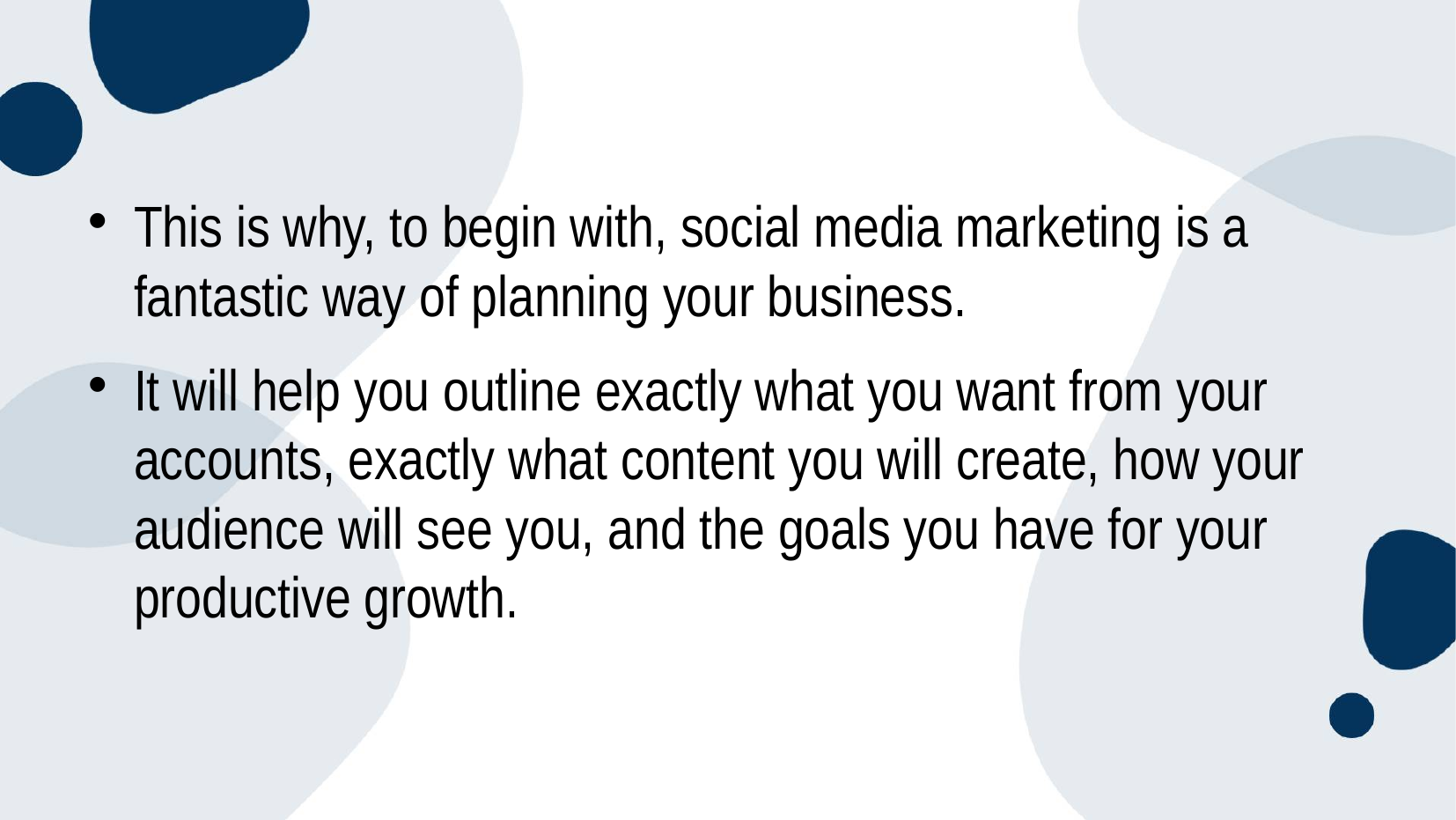

This is why, to begin with, social media marketing is a fantastic way of planning your business.
It will help you outline exactly what you want from your accounts, exactly what content you will create, how your audience will see you, and the goals you have for your productive growth.